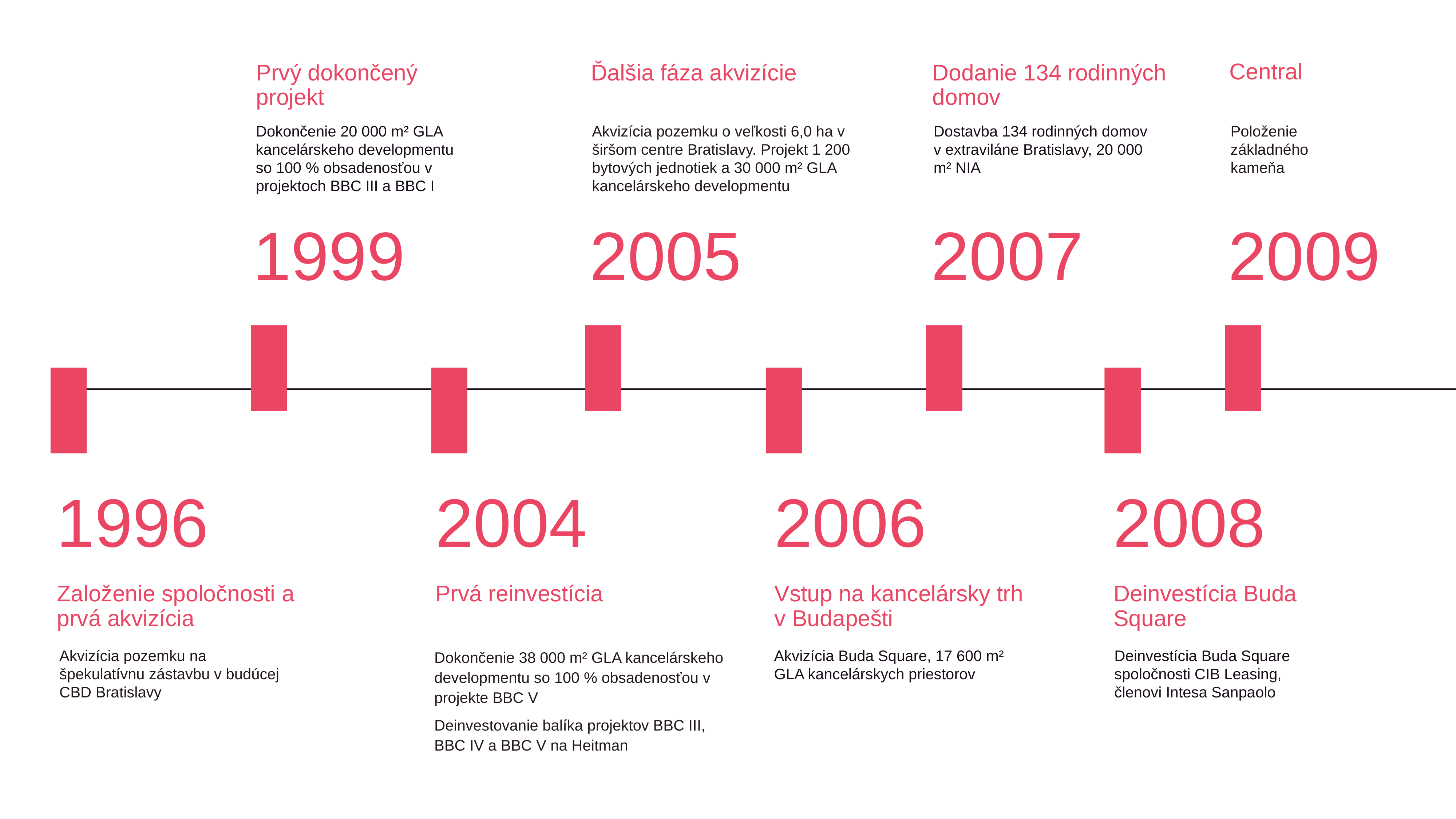

Prvý dokončený projekt
Ďalšia fáza akvizície
Dodanie 134 rodinných domov
Central
Dokončenie 20 000 m² GLA kancelárskeho developmentu so 100 % obsadenosťou v projektoch BBC III a BBC I
Akvizícia pozemku o veľkosti 6,0 ha v širšom centre Bratislavy. Projekt 1 200 bytových jednotiek a 30 000 m² GLA kancelárskeho developmentu
Dostavba 134 rodinných domov v extraviláne Bratislavy, 20 000 m² NIA
Položenie základného kameňa
1999
2005
2007
2009

1996
2004
2006
2008
Založenie spoločnosti a prvá akvizícia
Prvá reinvestícia
Vstup na kancelársky trh v Budapešti
Deinvestícia Buda Square
Akvizícia pozemku na špekulatívnu zástavbu v budúcej CBD Bratislavy
Dokončenie 38 000 m² GLA kancelárskeho developmentu so 100 % obsadenosťou v projekte BBC V
Deinvestovanie balíka projektov BBC III, BBC IV a BBC V na Heitman
Akvizícia Buda Square, 17 600 m² GLA kancelárskych priestorov
Deinvestícia Buda Square spoločnosti CIB Leasing, členovi Intesa Sanpaolo